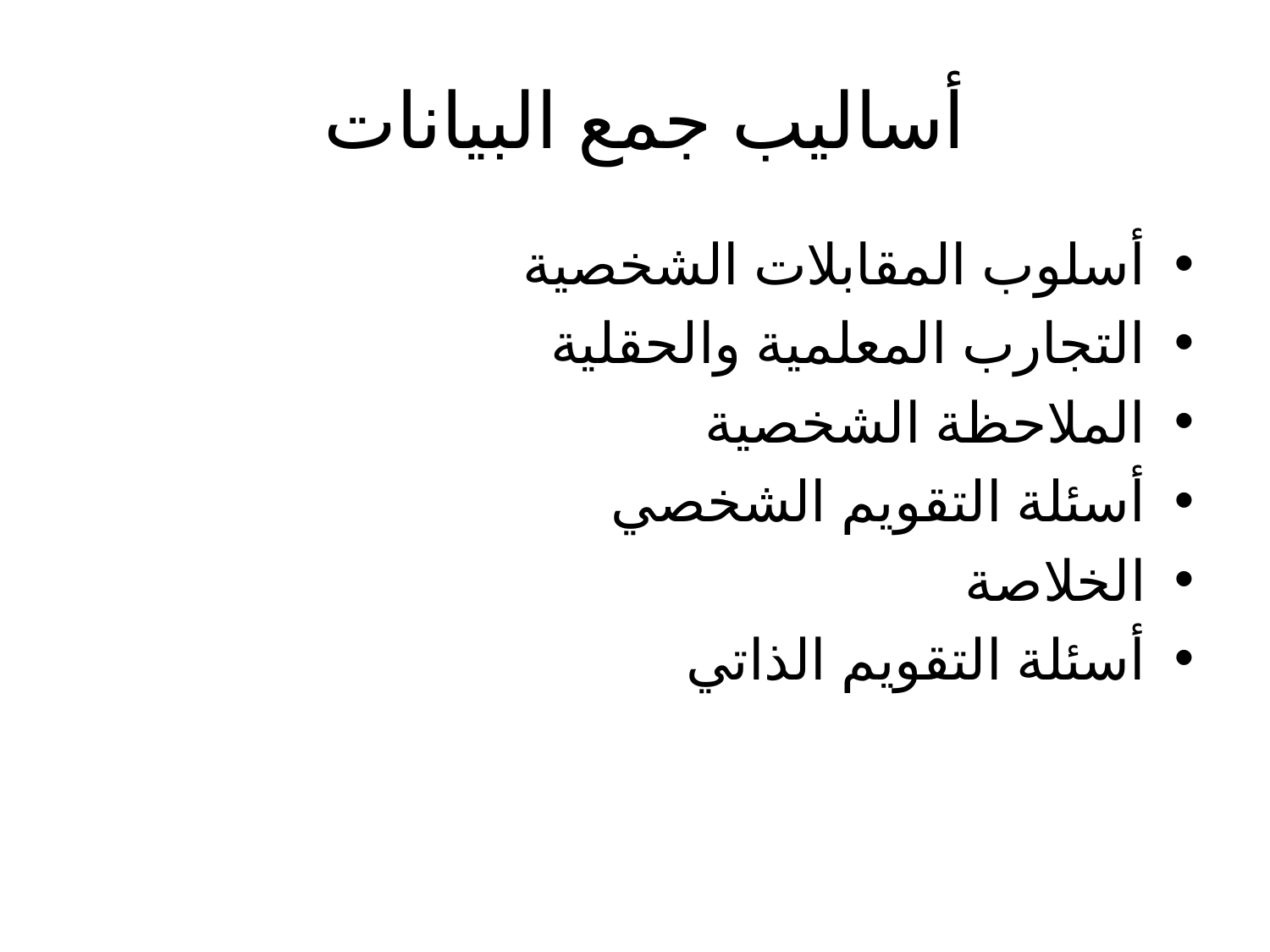

# أساليب جمع البيانات
أسلوب المقابلات الشخصية
التجارب المعلمية والحقلية
الملاحظة الشخصية
أسئلة التقويم الشخصي
الخلاصة
أسئلة التقويم الذاتي